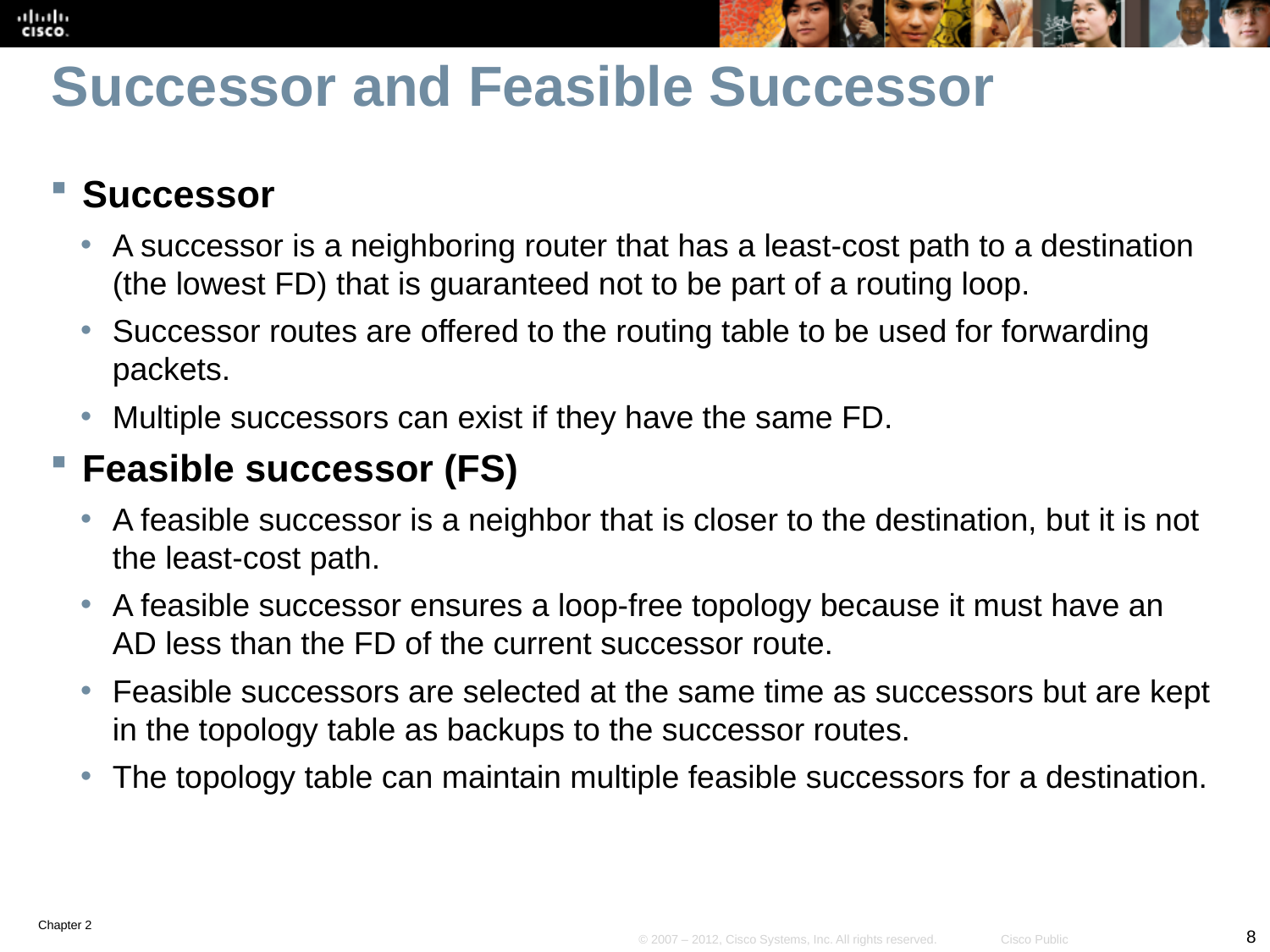

# Successor and Feasible Successor
Successor
A successor is a neighboring router that has a least-cost path to a destination (the lowest FD) that is guaranteed not to be part of a routing loop.
Successor routes are offered to the routing table to be used for forwarding packets.
Multiple successors can exist if they have the same FD.
Feasible successor (FS)
A feasible successor is a neighbor that is closer to the destination, but it is not the least-cost path.
A feasible successor ensures a loop-free topology because it must have an AD less than the FD of the current successor route.
Feasible successors are selected at the same time as successors but are kept in the topology table as backups to the successor routes.
The topology table can maintain multiple feasible successors for a destination.